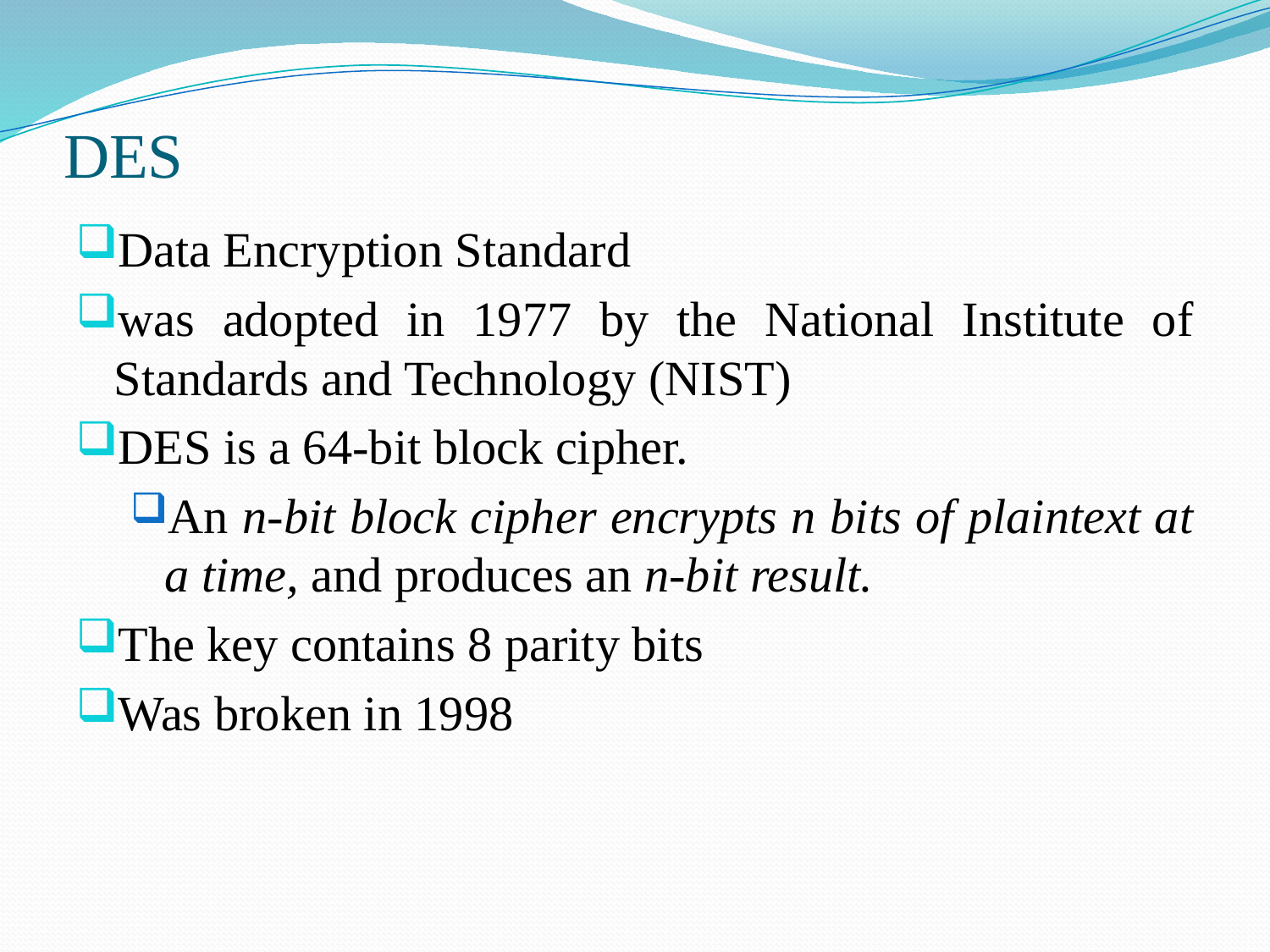

# DES
Data Encryption Standard
was adopted in 1977 by the National Institute of Standards and Technology (NIST)
DES is a 64-bit block cipher.
An n-bit block cipher encrypts n bits of plaintext at a time, and produces an n-bit result.
The key contains 8 parity bits
Was broken in 1998